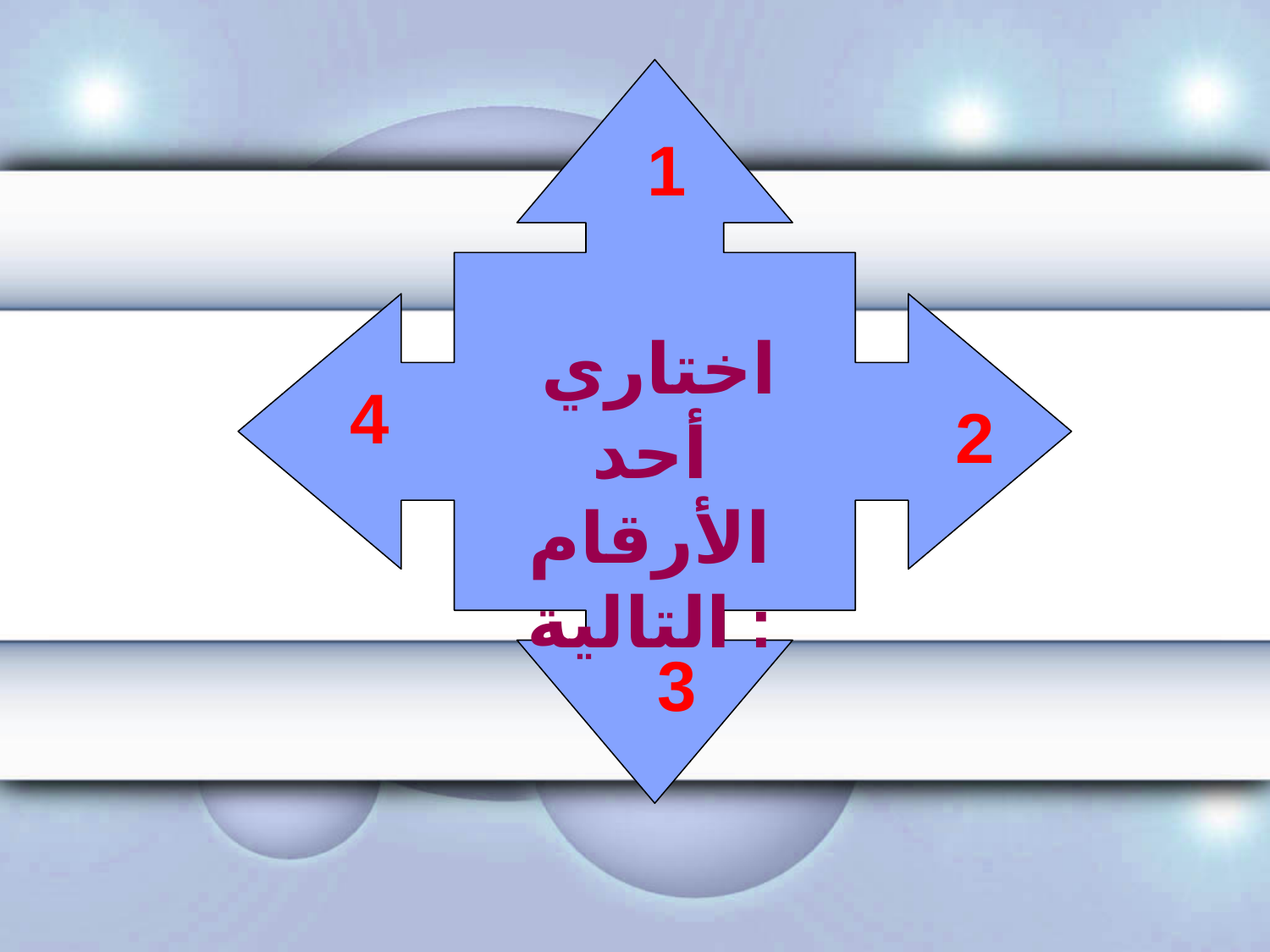

1
 اختاري أحد الأرقام التالية :
 4
 2
 3